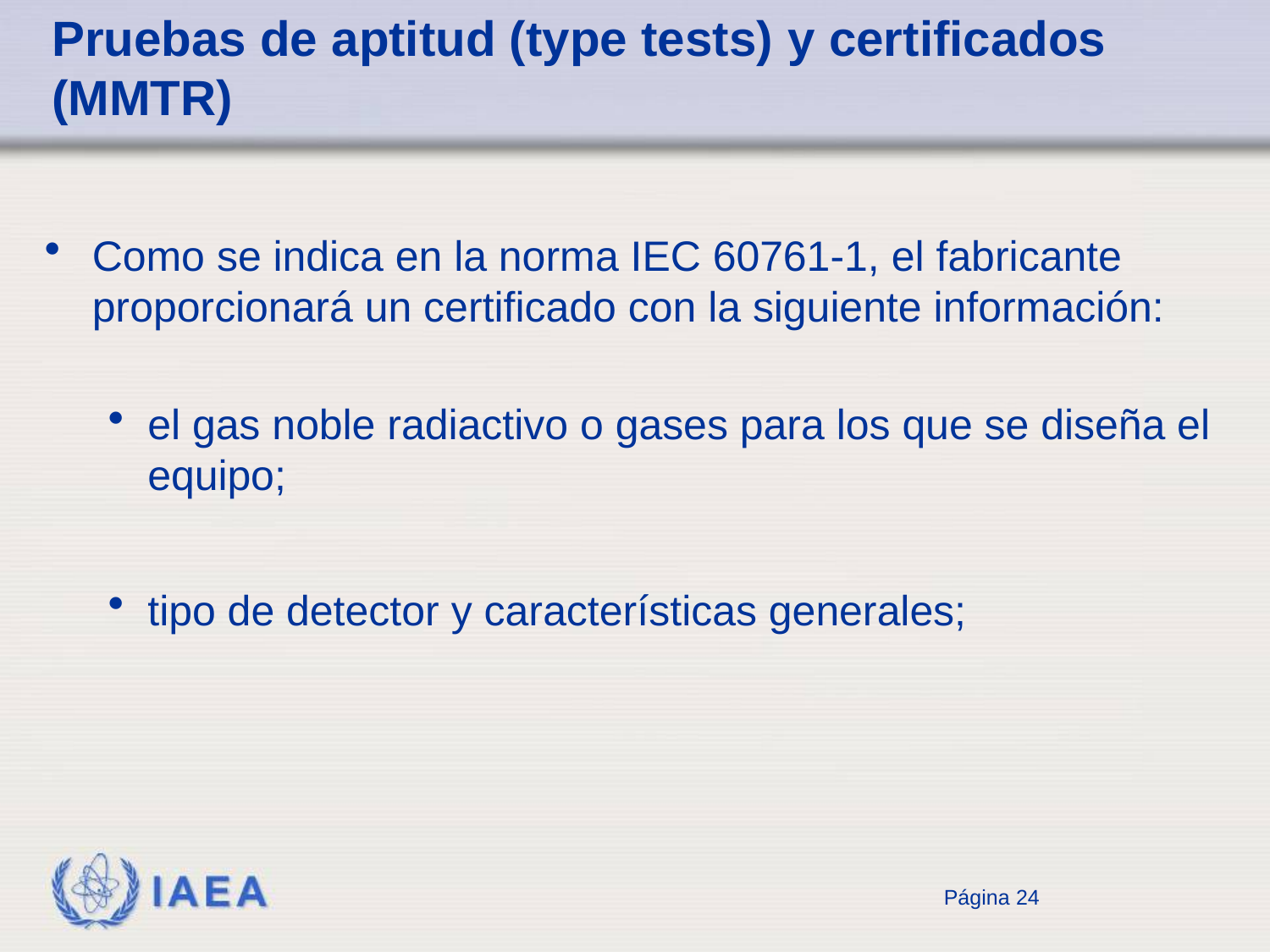

# Pruebas de aptitud (type tests) y certificados (MMTR)
Como se indica en la norma IEC 60761-1, el fabricante proporcionará un certificado con la siguiente información:

el gas noble radiactivo o gases para los que se diseña el equipo;

tipo de detector y características generales;